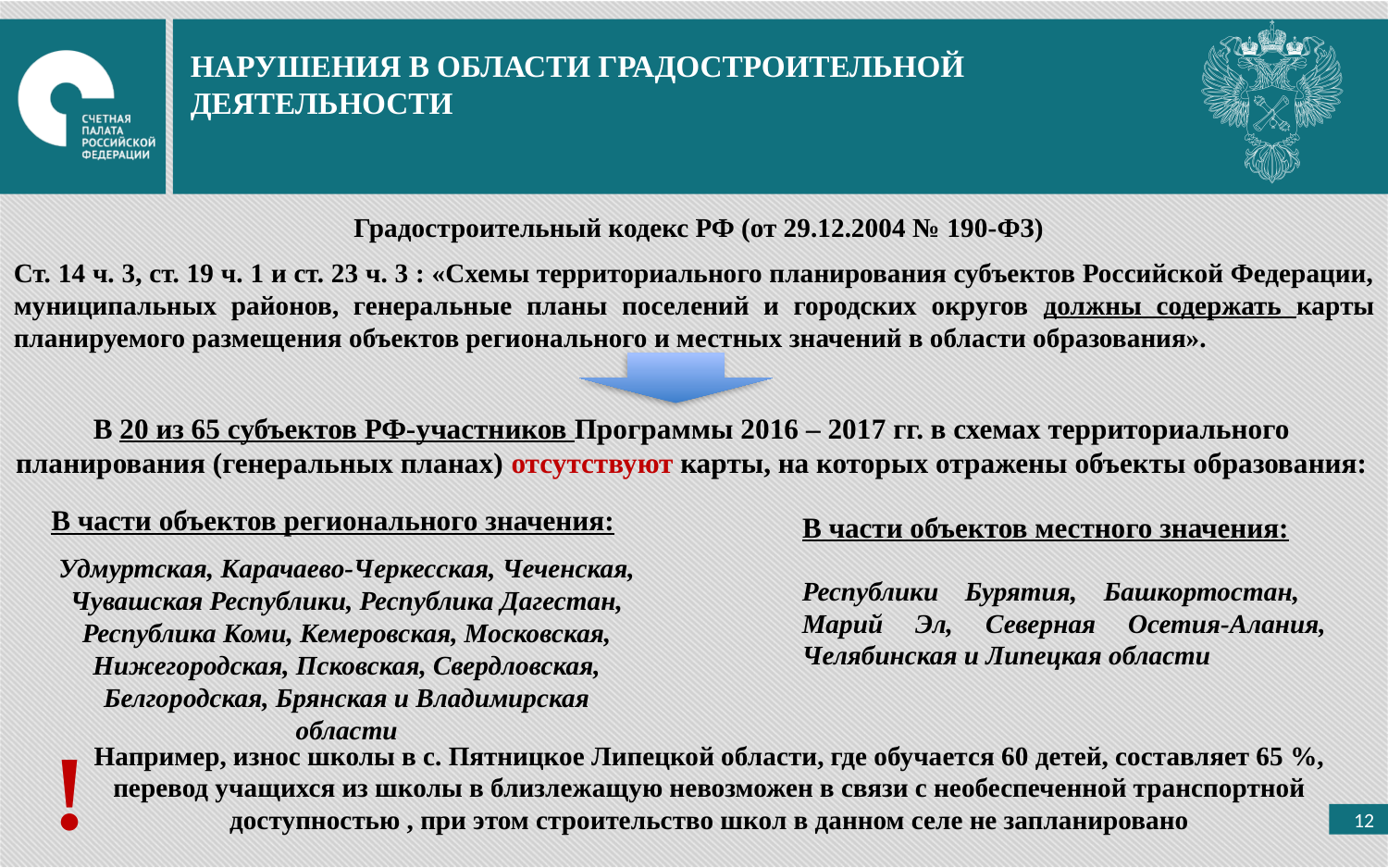

НАРУШЕНИЯ В ОБЛАСТИ ГРАДОСТРОИТЕЛЬНОЙ ДЕЯТЕЛЬНОСТИ
Градостроительный кодекс РФ (от 29.12.2004 № 190-ФЗ)
Ст. 14 ч. 3, ст. 19 ч. 1 и ст. 23 ч. 3 : «Схемы территориального планирования субъектов Российской Федерации, муниципальных районов, генеральные планы поселений и городских округов должны содержать карты планируемого размещения объектов регионального и местных значений в области образования».

В 20 из 65 субъектов РФ-участников Программы 2016 – 2017 гг. в схемах территориального планирования (генеральных планах) отсутствуют карты, на которых отражены объекты образования:
В части объектов регионального значения:
В части объектов местного значения:
Удмуртская, Карачаево-Черкесская, Чеченская, Чувашская Республики, Республика Дагестан, Республика Коми, Кемеровская, Московская, Нижегородская, Псковская, Свердловская, Белгородская, Брянская и Владимирская области
Республики Бурятия, Башкортостан,
Марий Эл, Северная Осетия-Алания, Челябинская и Липецкая области
!
Например, износ школы в с. Пятницкое Липецкой области, где обучается 60 детей, составляет 65 %, перевод учащихся из школы в близлежащую невозможен в связи с необеспеченной транспортной доступностью , при этом строительство школ в данном селе не запланировано